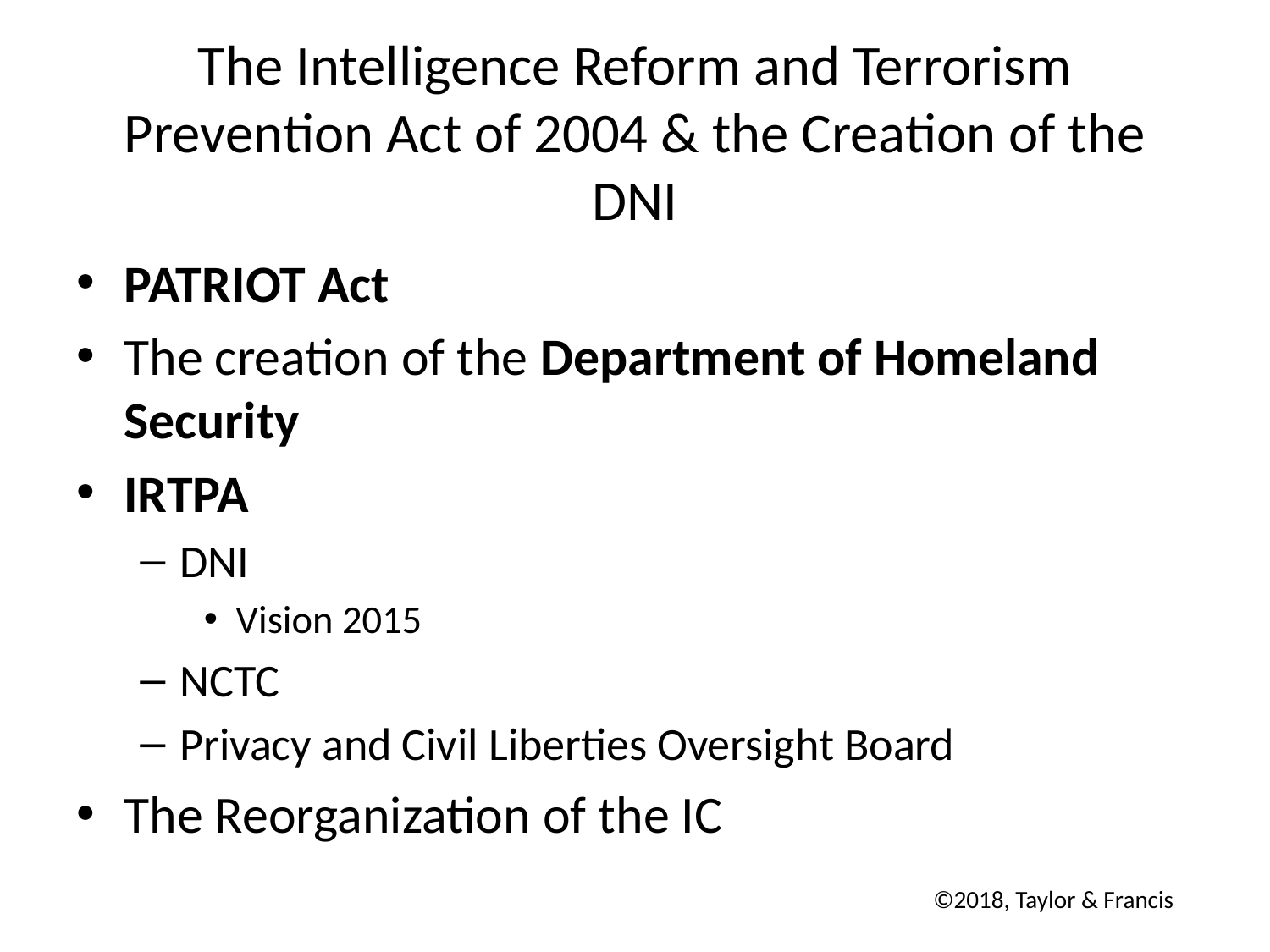

# The Intelligence Reform and Terrorism Prevention Act of 2004 & the Creation of the DNI
PATRIOT Act
The creation of the Department of Homeland Security
IRTPA
DNI
Vision 2015
NCTC
Privacy and Civil Liberties Oversight Board
The Reorganization of the IC
©2018, Taylor & Francis